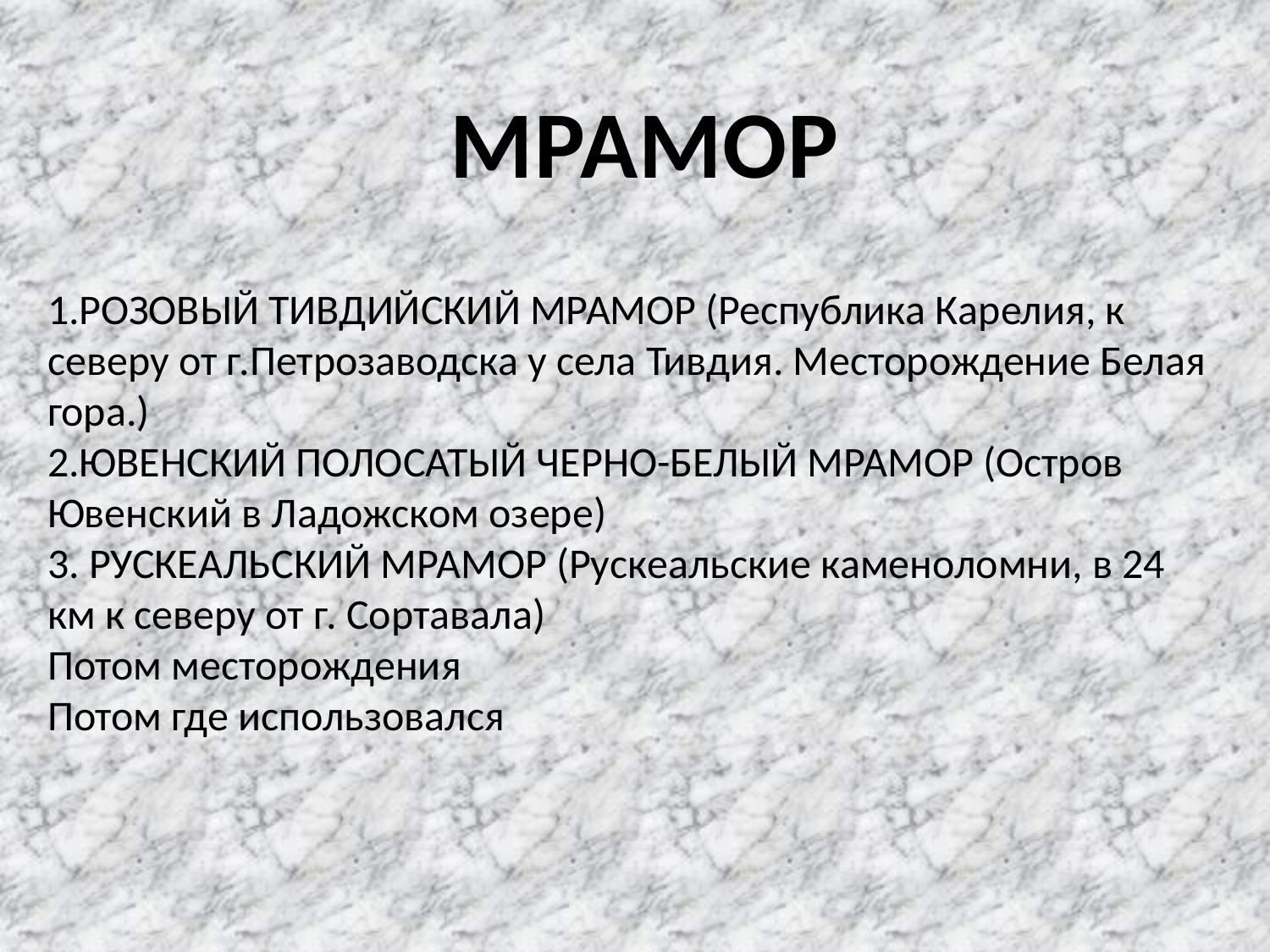

МРАМОР
1.РОЗОВЫЙ ТИВДИЙСКИЙ МРАМОР (Республика Карелия, к северу от г.Петрозаводска у села Тивдия. Месторождение Белая гора.)
2.ЮВЕНСКИЙ ПОЛОСАТЫЙ ЧЕРНО-БЕЛЫЙ МРАМОР (Остров Ювенский в Ладожском озере)
3. РУСКЕАЛЬСКИЙ МРАМОР (Рускеальские каменоломни, в 24 км к северу от г. Сортавала)
Потом месторождения
Потом где использовался